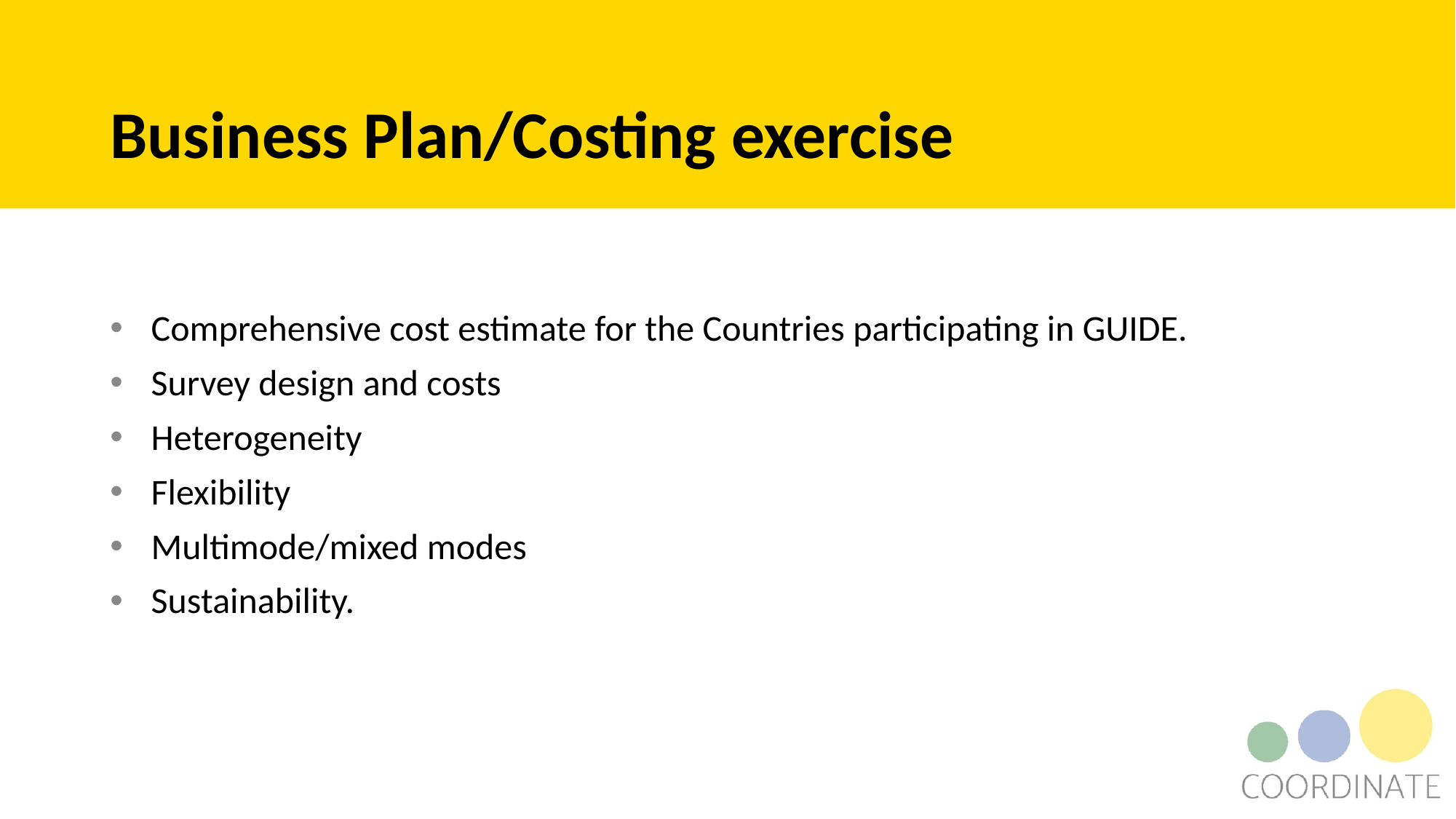

# Business Plan/Costing exercise
Comprehensive cost estimate for the Countries participating in GUIDE.
Survey design and costs
Heterogeneity
Flexibility
Multimode/mixed modes
Sustainability.